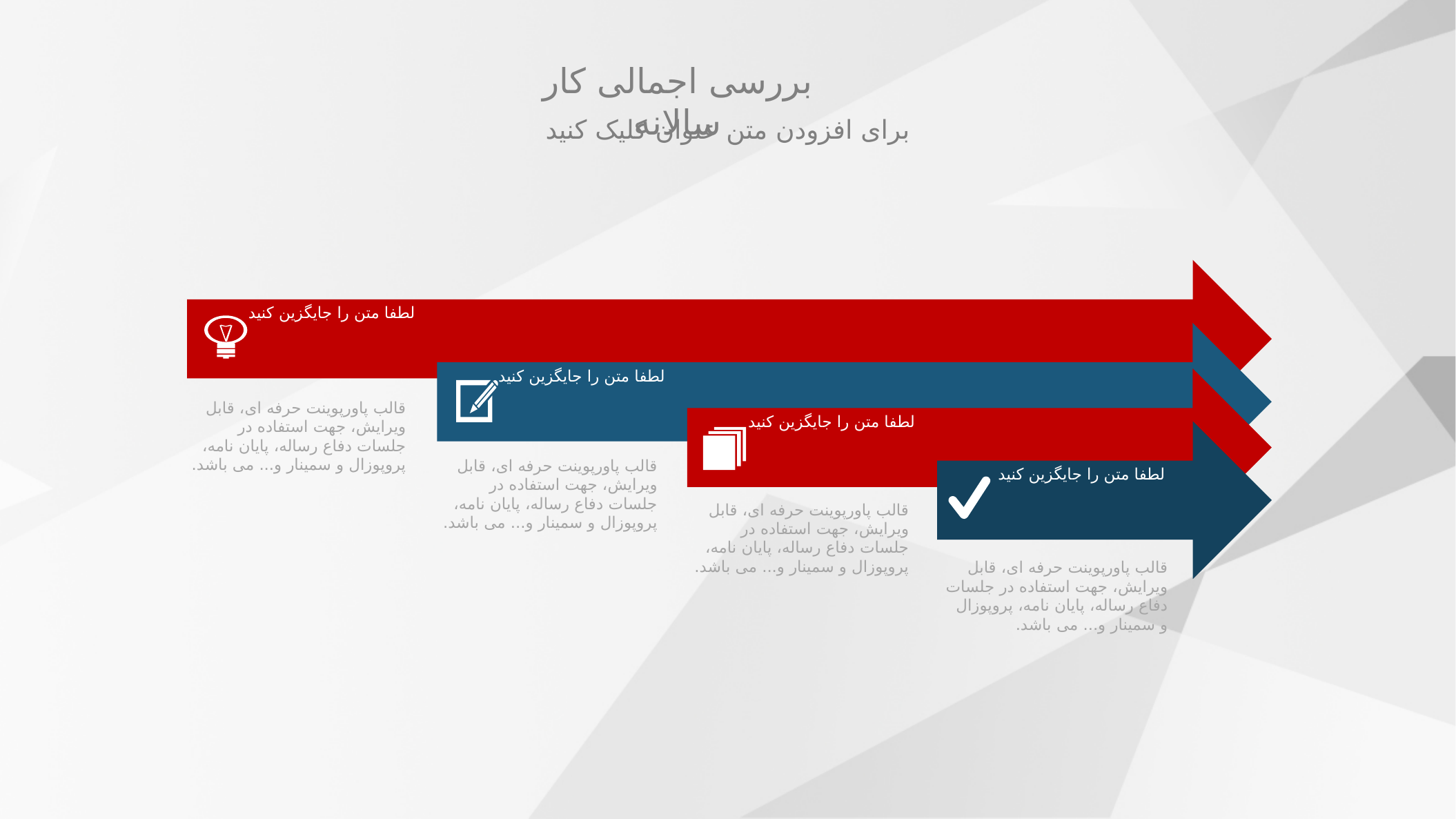

بررسی اجمالی کار سالانه
برای افزودن متن عنوان کلیک کنید
لطفا متن را جایگزین کنید

لطفا متن را جایگزین کنید

لطفا متن را جایگزین کنید

قالب پاورپوینت حرفه ای، قابل ویرایش، جهت استفاده در جلسات دفاع رساله، پایان نامه، پروپوزال و سمینار و... می باشد.
لطفا متن را جایگزین کنید

قالب پاورپوینت حرفه ای، قابل ویرایش، جهت استفاده در جلسات دفاع رساله، پایان نامه، پروپوزال و سمینار و... می باشد.

قالب پاورپوینت حرفه ای، قابل ویرایش، جهت استفاده در جلسات دفاع رساله، پایان نامه، پروپوزال و سمینار و... می باشد.
قالب پاورپوینت حرفه ای، قابل ویرایش، جهت استفاده در جلسات دفاع رساله، پایان نامه، پروپوزال و سمینار و... می باشد.